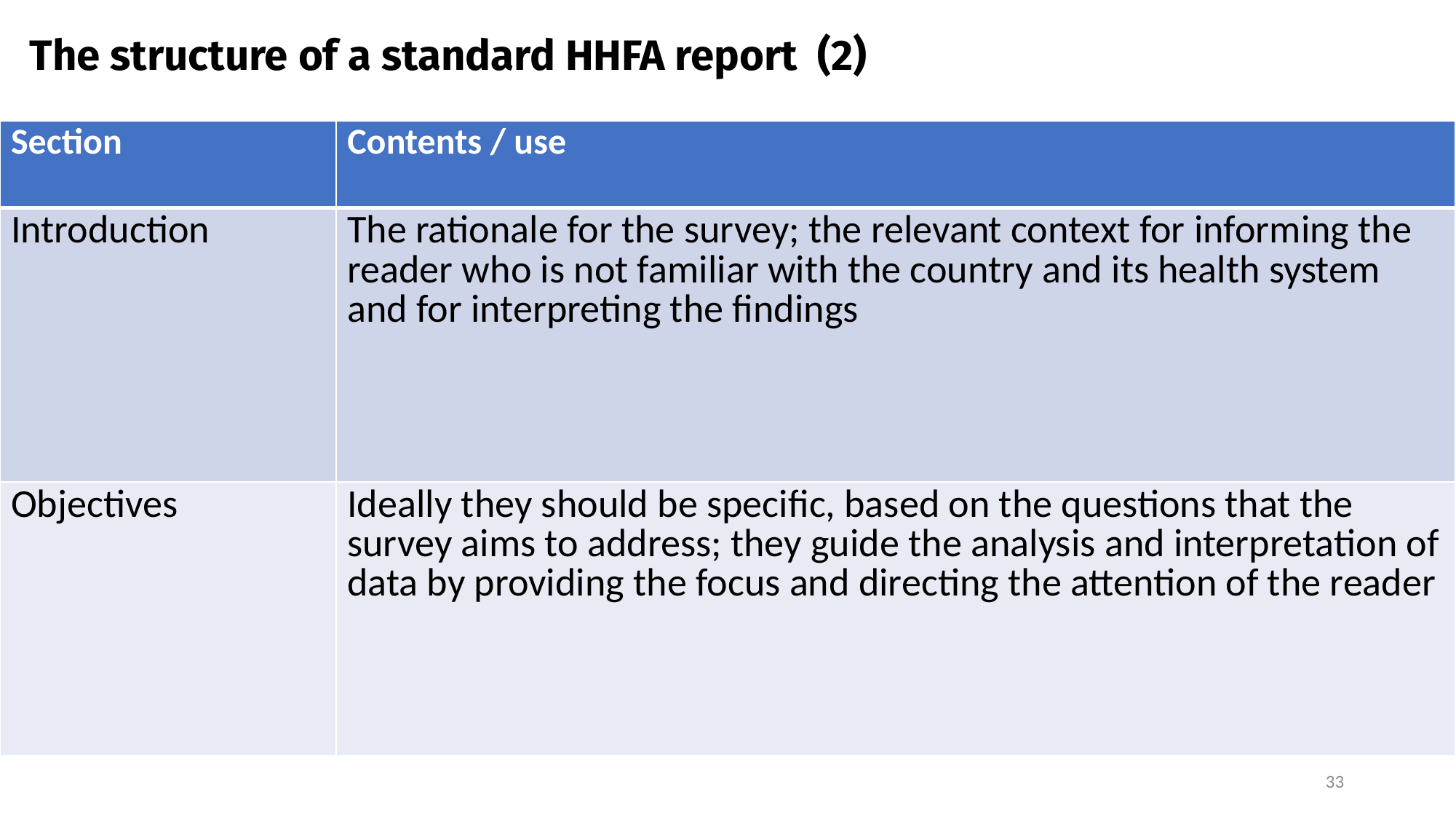

# The structure of a standard HHFA report  (2)
| Section | Contents / use |
| --- | --- |
| Introduction | The rationale for the survey; the relevant context for informing the reader who is not familiar with the country and its health system and for interpreting the findings |
| Objectives | Ideally they should be specific, based on the questions that the survey aims to address; they guide the analysis and interpretation of data by providing the focus and directing the attention of the reader |
33